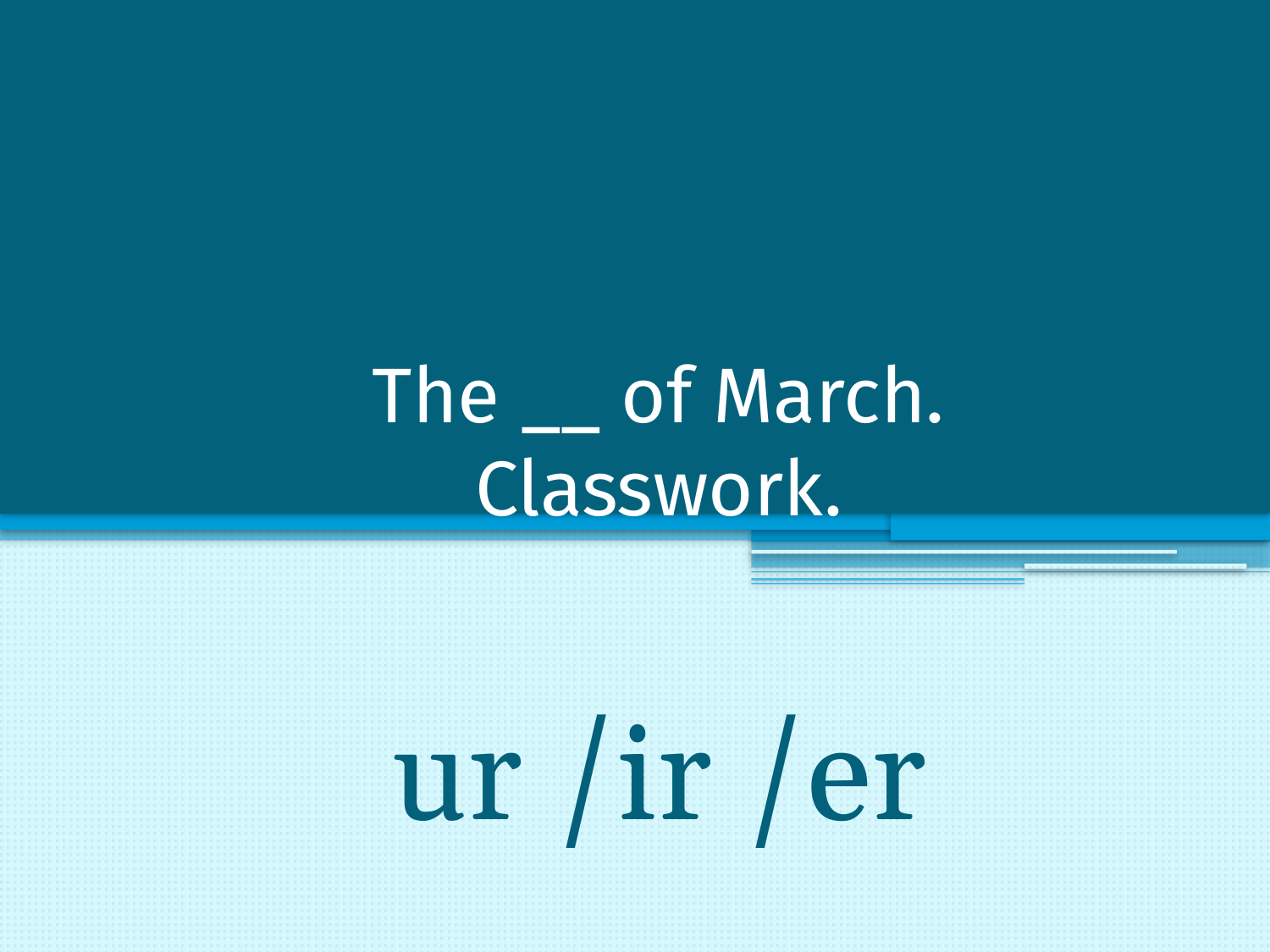

# The __ of March. Classwork.

ur /ir /er